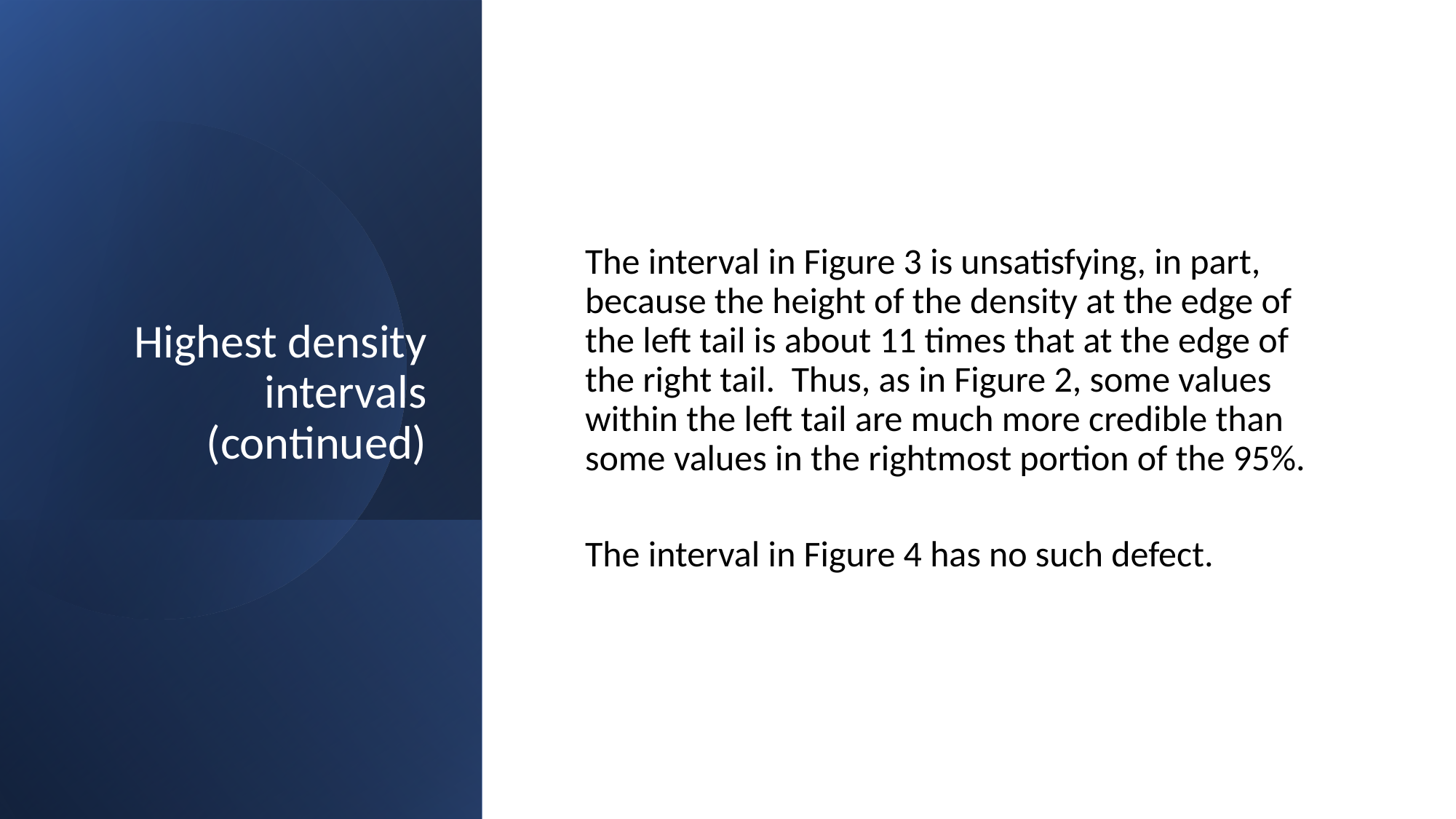

# Highest density intervals (continued)
The interval in Figure 3 is unsatisfying, in part, because the height of the density at the edge of the left tail is about 11 times that at the edge of the right tail.  Thus, as in Figure 2, some values within the left tail are much more credible than some values in the rightmost portion of the 95%.

The interval in Figure 4 has no such defect.